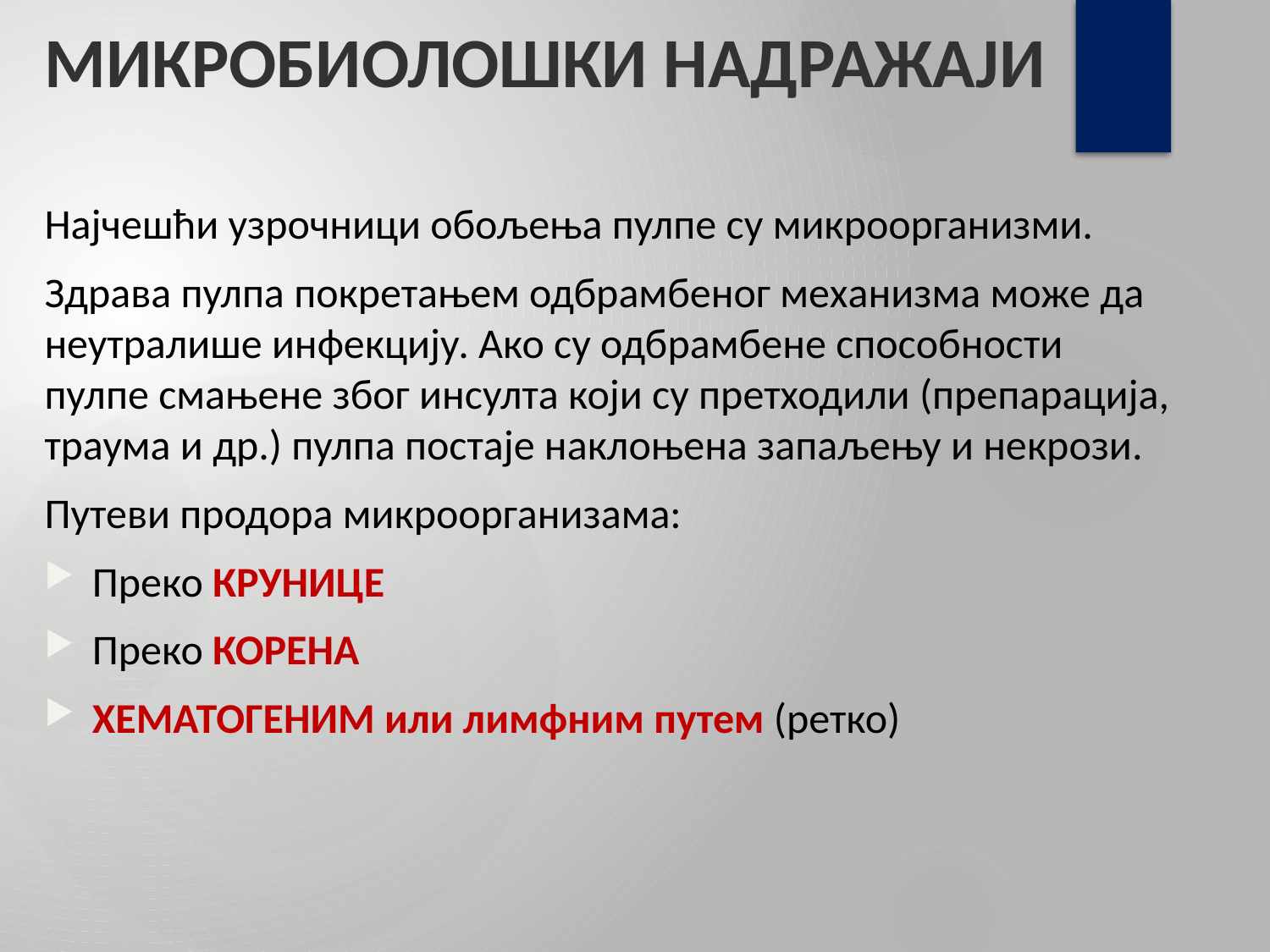

# МИКРОБИОЛОШКИ НАДРАЖАЈИ
Најчешћи узрочници обољења пулпе су микроорганизми.
Здрава пулпа покретањем одбрамбеног механизма може да неутралише инфекцију. Ако су одбрамбене способности пулпе смањене због инсулта који су претходили (препарација, траума и др.) пулпа постаје наклоњена запаљењу и некрози.
Путеви продора микроорганизама:
Преко КРУНИЦЕ
Преко КОРЕНА
ХЕМАТОГЕНИМ или лимфним путем (ретко)